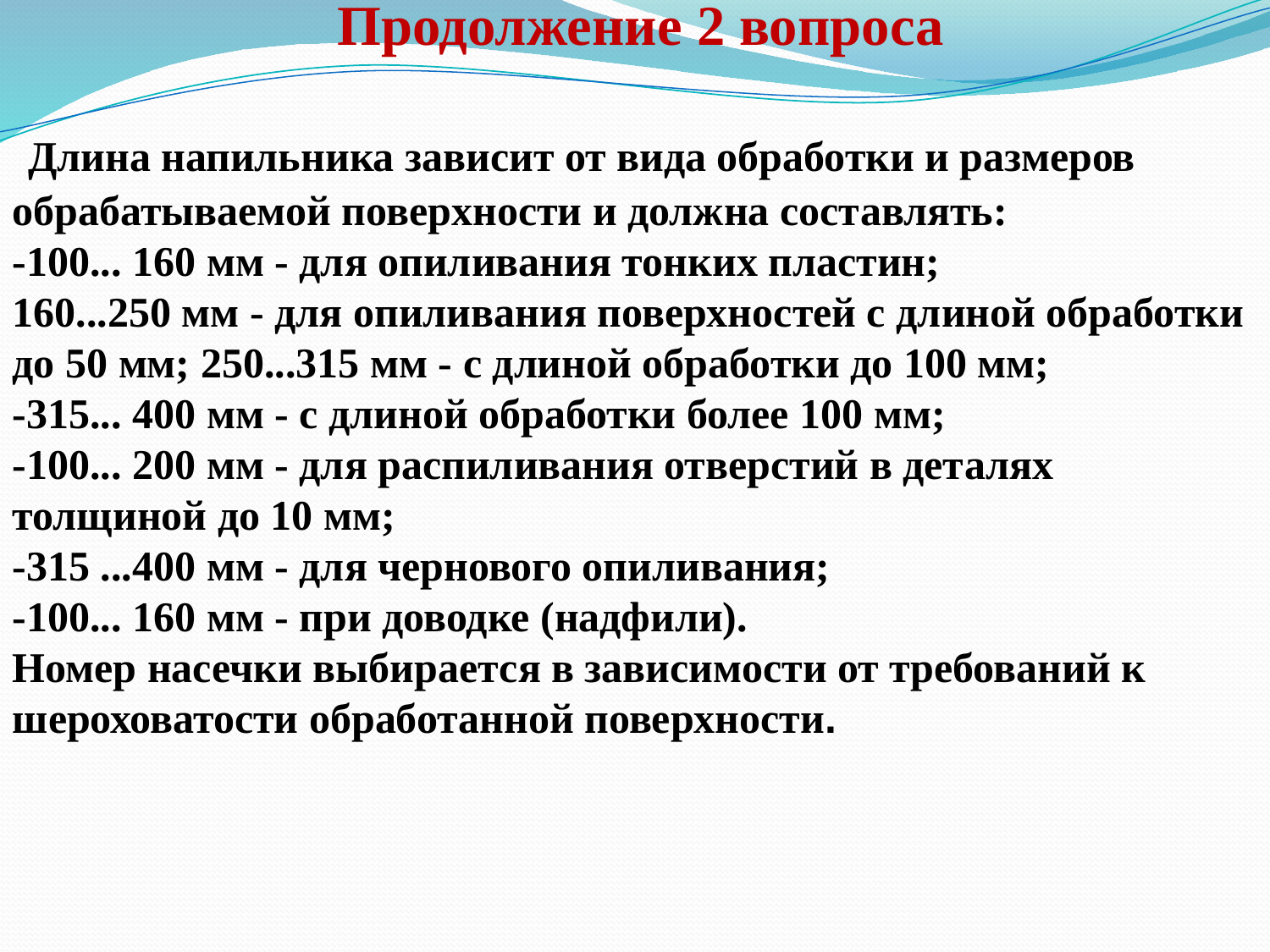

# Продолжение 2 вопроса
 Длина напильника зависит от вида обработки и размеров обрабатываемой поверхности и должна составлять:
-100... 160 мм - для опиливания тонких пластин;
160...250 мм - для опиливания поверхностей с длиной обра­ботки до 50 мм; 250...315 мм - с длиной обработки до 100 мм;
-315... 400 мм - с длиной обработки более 100 мм;
-100... 200 мм - для распиливания отверстий в деталях толщиной до 10 мм;
-315 ...400 мм - для чернового опиливания;
-100... 160 мм - при доводке (надфили).
Номер насечки выбирается в зависимости от требований к шероховатости обработанной поверхности.